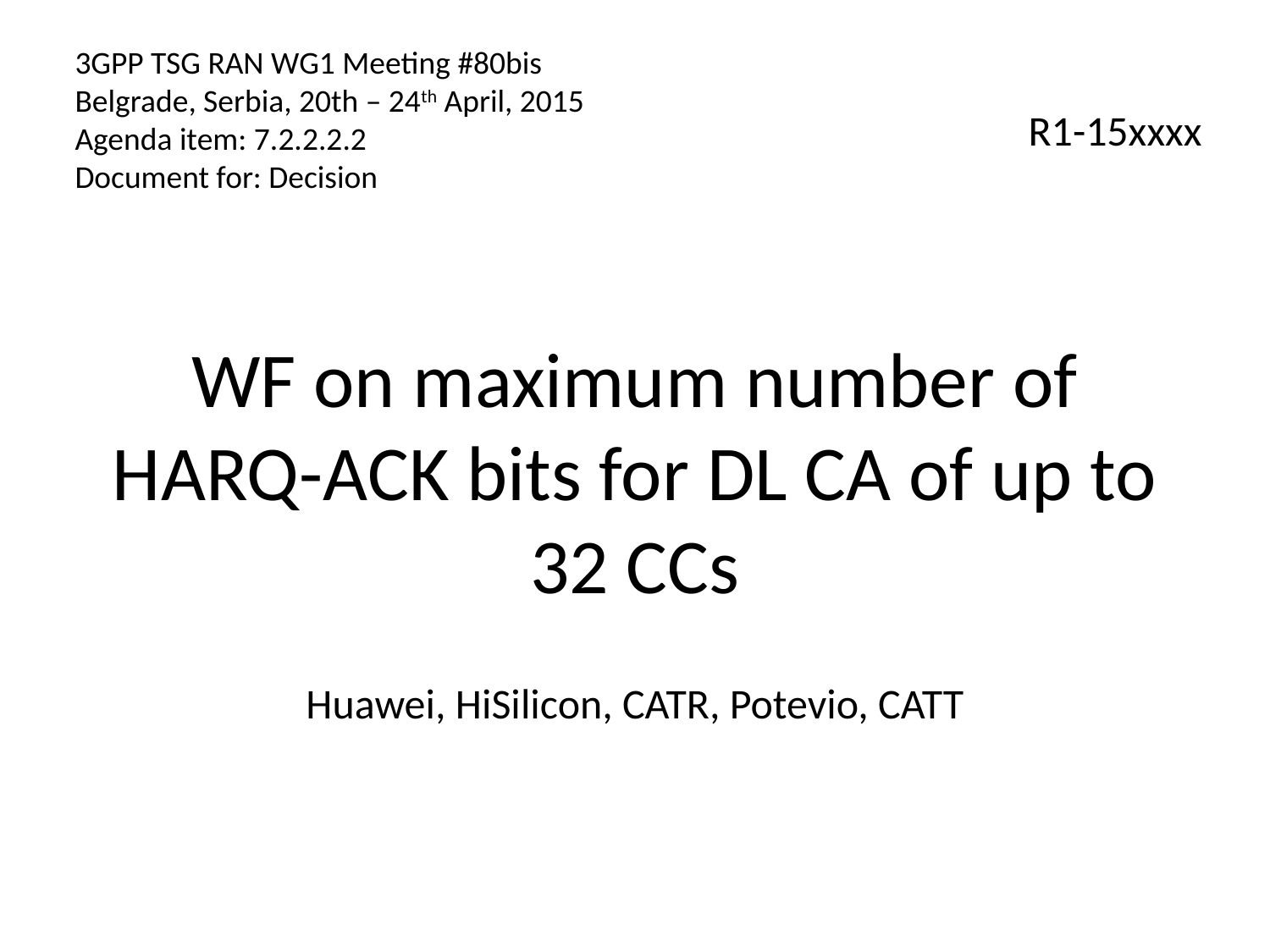

3GPP TSG RAN WG1 Meeting #80bis
Belgrade, Serbia, 20th – 24th April, 2015
Agenda item: 7.2.2.2.2
Document for: Decision
R1-15xxxx
WF on maximum number of HARQ-ACK bits for DL CA of up to 32 CCs
Huawei, HiSilicon, CATR, Potevio, CATT